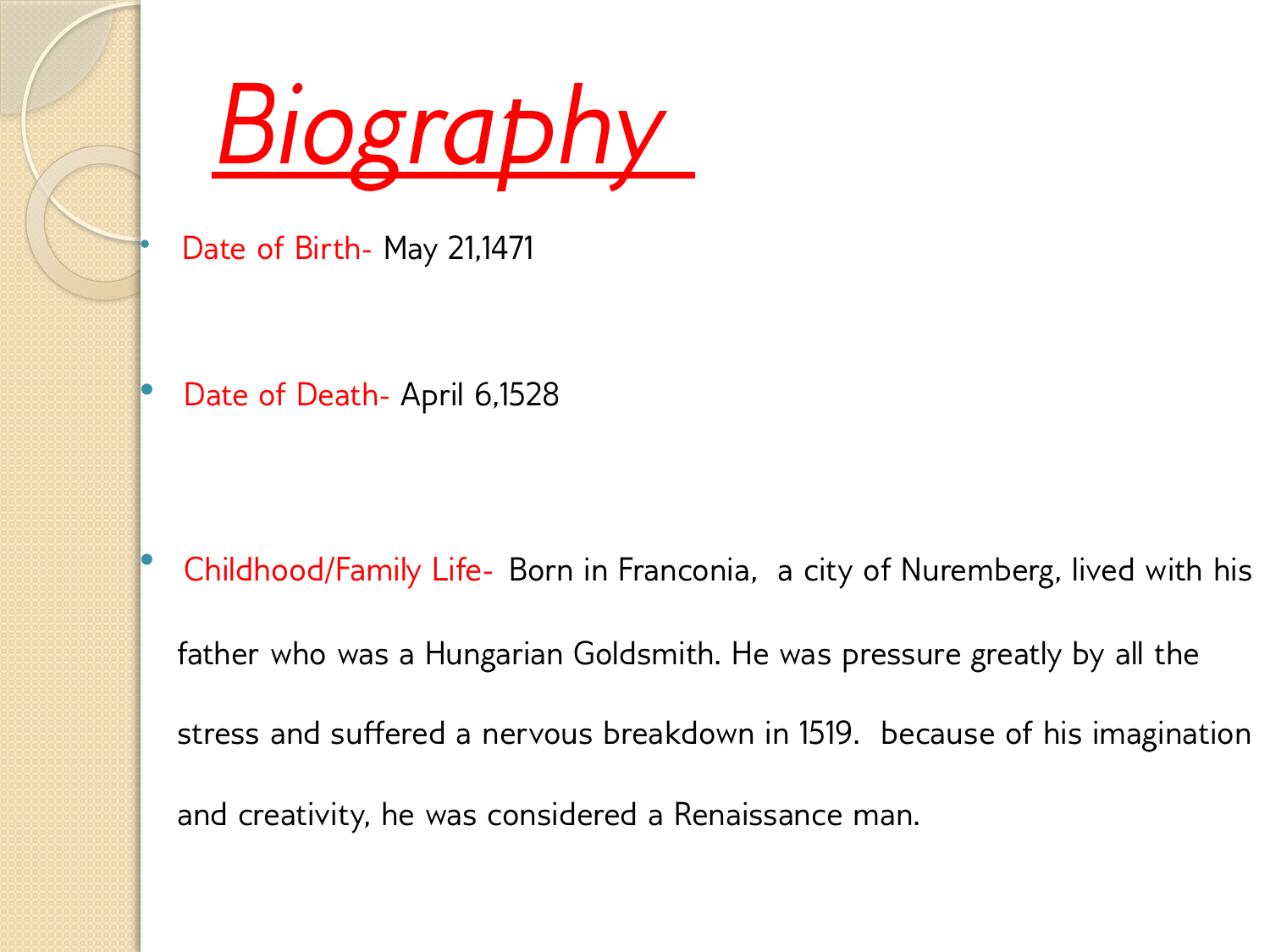

# Biography
 Date of Birth- May 21,1471

 Date of Death- April 6,1528

 Childhood/Family Life- Born in Franconia,  a city of Nuremberg, lived with his father who was a Hungarian Goldsmith. He was pressure greatly by all the stress and suffered a nervous breakdown in 1519.  because of his imagination and creativity, he was considered a Renaissance man.